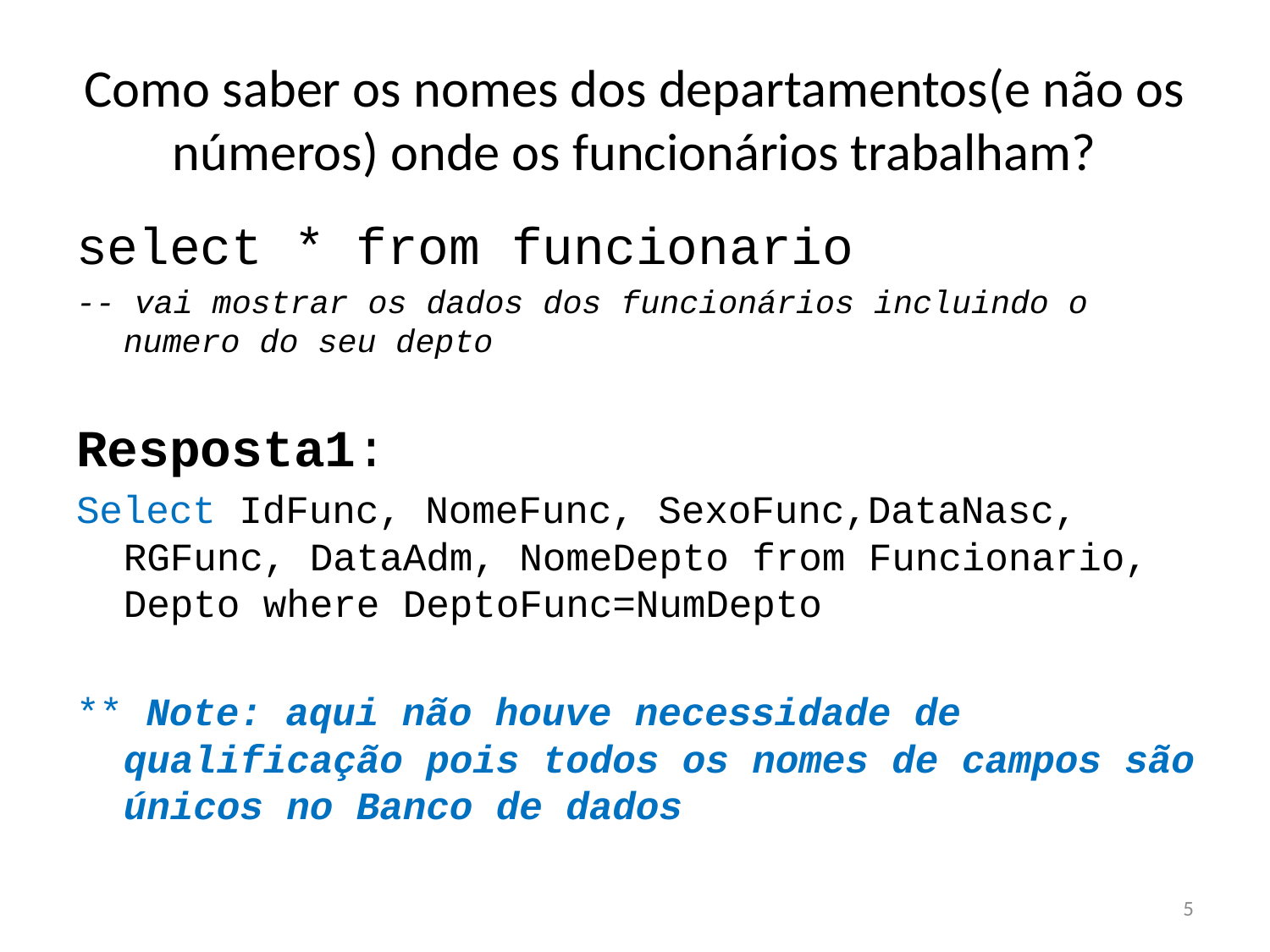

# Como saber os nomes dos departamentos(e não os números) onde os funcionários trabalham?
select * from funcionario
-- vai mostrar os dados dos funcionários incluindo o numero do seu depto

Resposta1:
Select IdFunc, NomeFunc, SexoFunc,DataNasc, RGFunc, DataAdm, NomeDepto from Funcionario, Depto where DeptoFunc=NumDepto

** Note: aqui não houve necessidade de qualificação pois todos os nomes de campos são únicos no Banco de dados
5